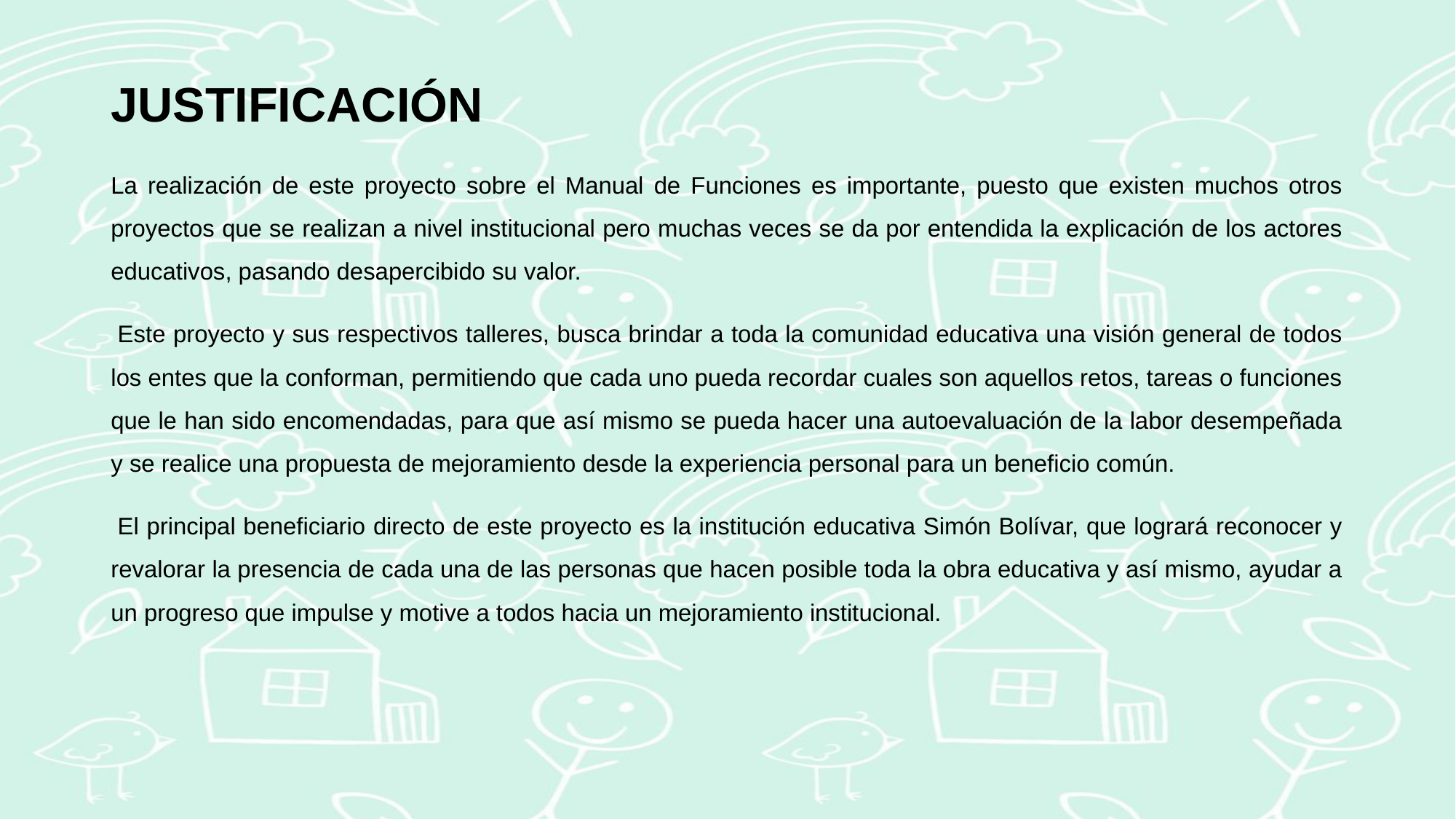

# JUSTIFICACIÓN
La realización de este proyecto sobre el Manual de Funciones es importante, puesto que existen muchos otros proyectos que se realizan a nivel institucional pero muchas veces se da por entendida la explicación de los actores educativos, pasando desapercibido su valor.
 Este proyecto y sus respectivos talleres, busca brindar a toda la comunidad educativa una visión general de todos los entes que la conforman, permitiendo que cada uno pueda recordar cuales son aquellos retos, tareas o funciones que le han sido encomendadas, para que así mismo se pueda hacer una autoevaluación de la labor desempeñada y se realice una propuesta de mejoramiento desde la experiencia personal para un beneficio común.
 El principal beneficiario directo de este proyecto es la institución educativa Simón Bolívar, que logrará reconocer y revalorar la presencia de cada una de las personas que hacen posible toda la obra educativa y así mismo, ayudar a un progreso que impulse y motive a todos hacia un mejoramiento institucional.